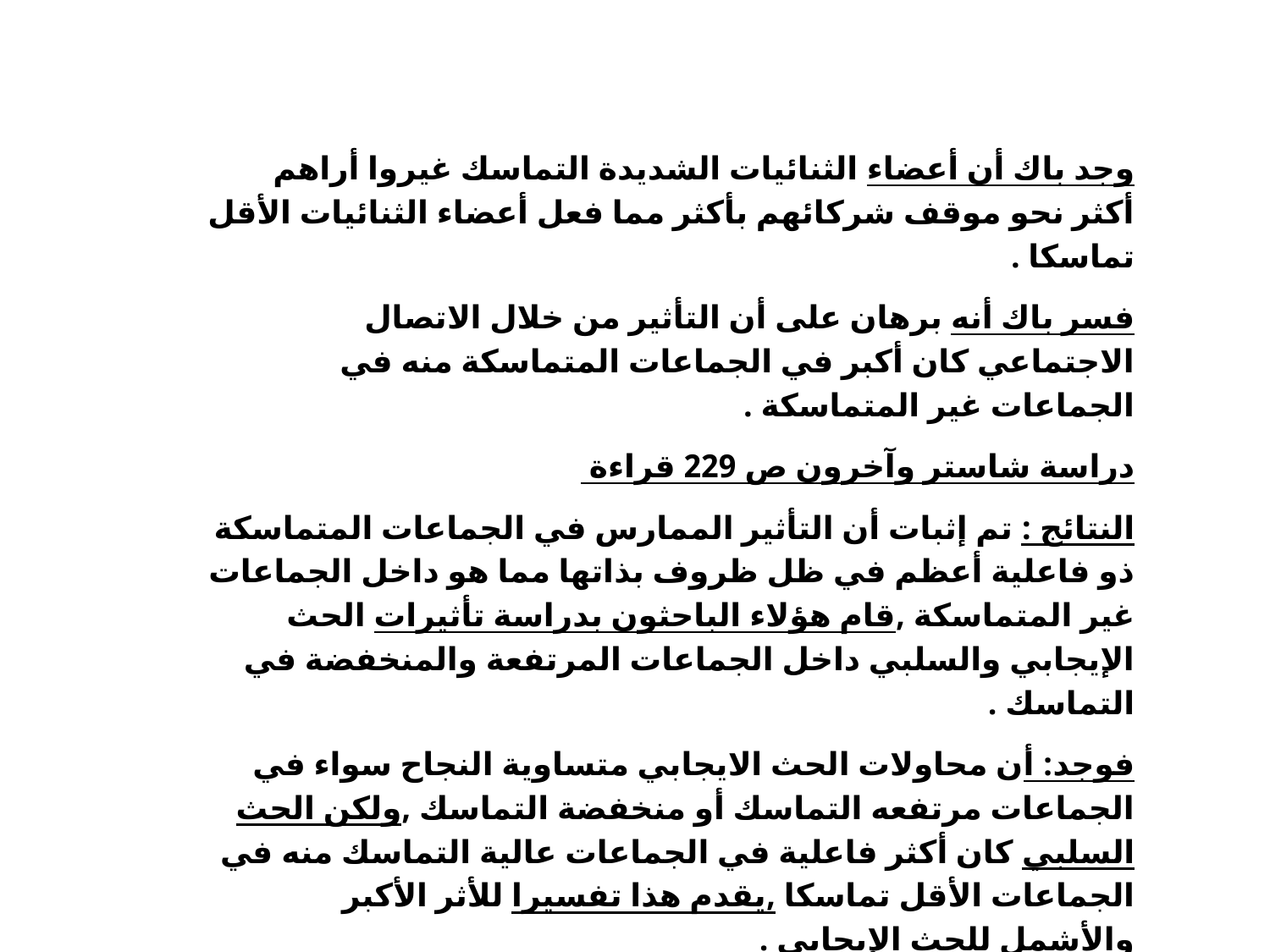

وجد باك أن أعضاء الثنائيات الشديدة التماسك غيروا أراهم أكثر نحو موقف شركائهم بأكثر مما فعل أعضاء الثنائيات الأقل تماسكا .
فسر باك أنه برهان على أن التأثير من خلال الاتصال الاجتماعي كان أكبر في الجماعات المتماسكة منه في الجماعات غير المتماسكة .
دراسة شاستر وآخرون ص 229 قراءة
النتائج : تم إثبات أن التأثير الممارس في الجماعات المتماسكة ذو فاعلية أعظم في ظل ظروف بذاتها مما هو داخل الجماعات غير المتماسكة ,قام هؤلاء الباحثون بدراسة تأثيرات الحث الإيجابي والسلبي داخل الجماعات المرتفعة والمنخفضة في التماسك .
فوجد: أن محاولات الحث الايجابي متساوية النجاح سواء في الجماعات مرتفعه التماسك أو منخفضة التماسك ,ولكن الحث السلبي كان أكثر فاعلية في الجماعات عالية التماسك منه في الجماعات الأقل تماسكا ,يقدم هذا تفسيرا للأثر الأكبر والأشمل للحث الإيجابي .
قراءة الدراسات ص 230-